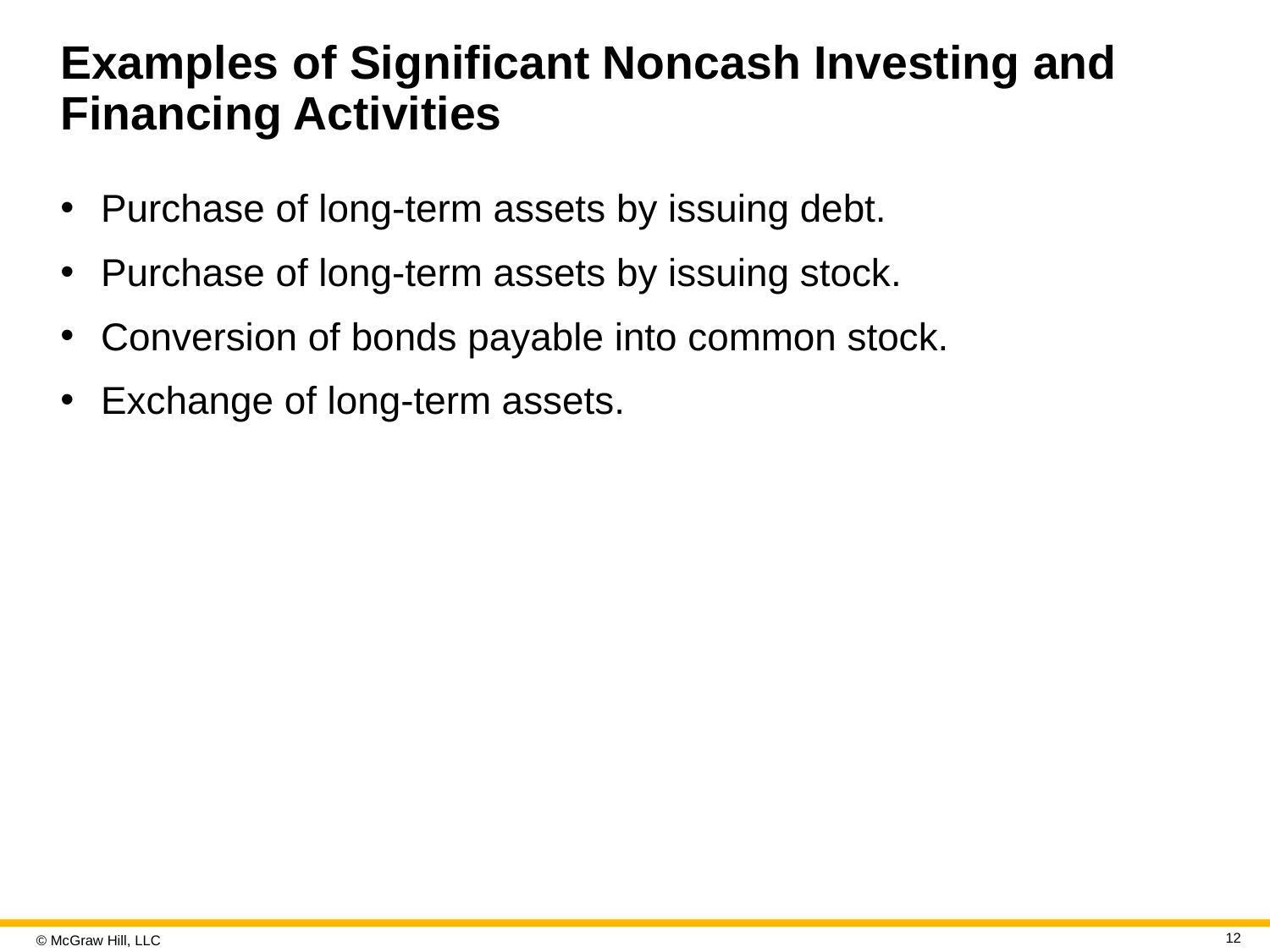

# Examples of Significant Noncash Investing and Financing Activities
Purchase of long-term assets by issuing debt.
Purchase of long-term assets by issuing stock.
Conversion of bonds payable into common stock.
Exchange of long-term assets.
12